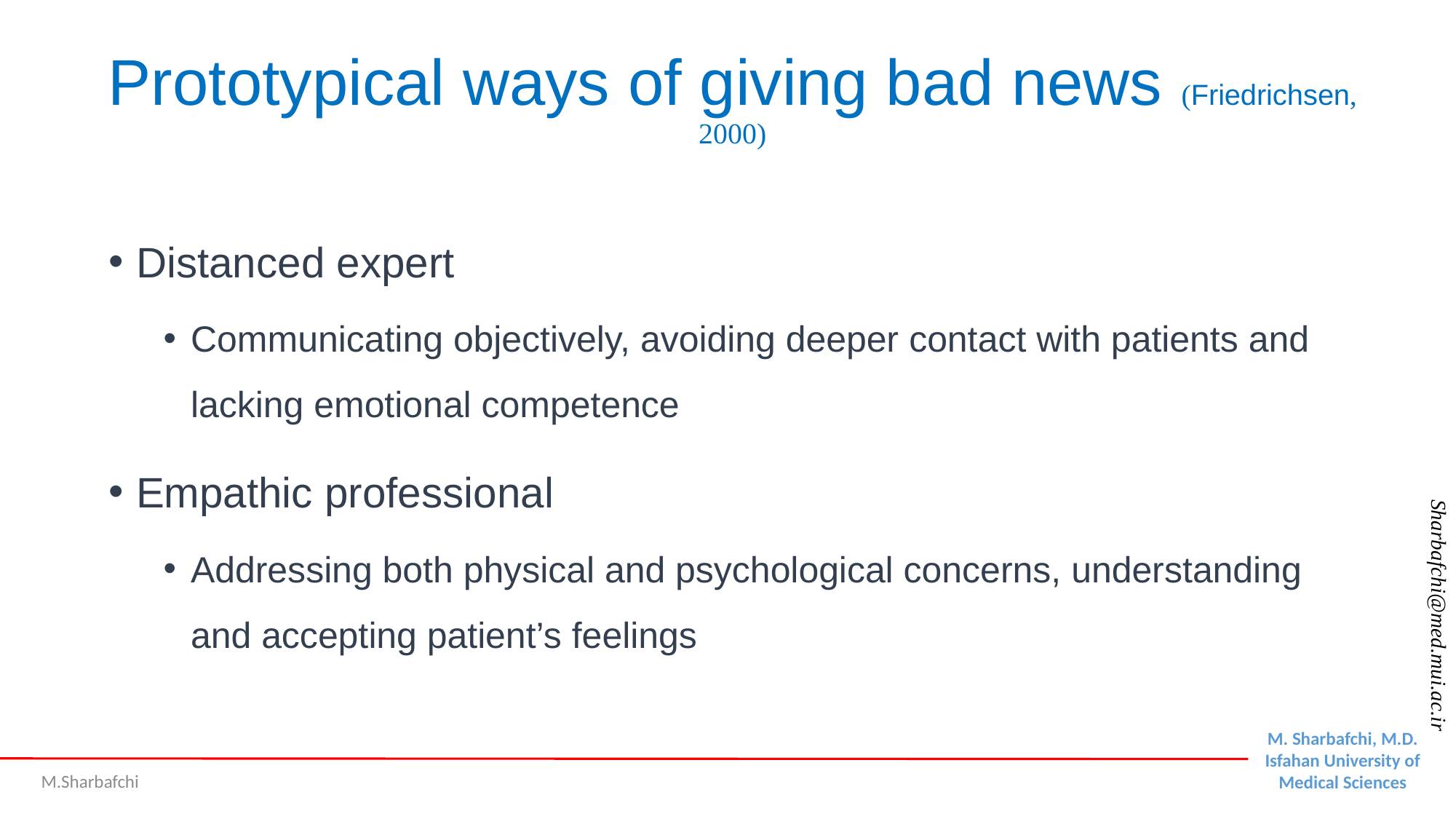

# Prototypical ways of giving bad news (Friedrichsen, 2000)
Distanced expert
Communicating objectively, avoiding deeper contact with patients and lacking emotional competence
Empathic professional
Addressing both physical and psychological concerns, understanding and accepting patient’s feelings
M.Sharbafchi